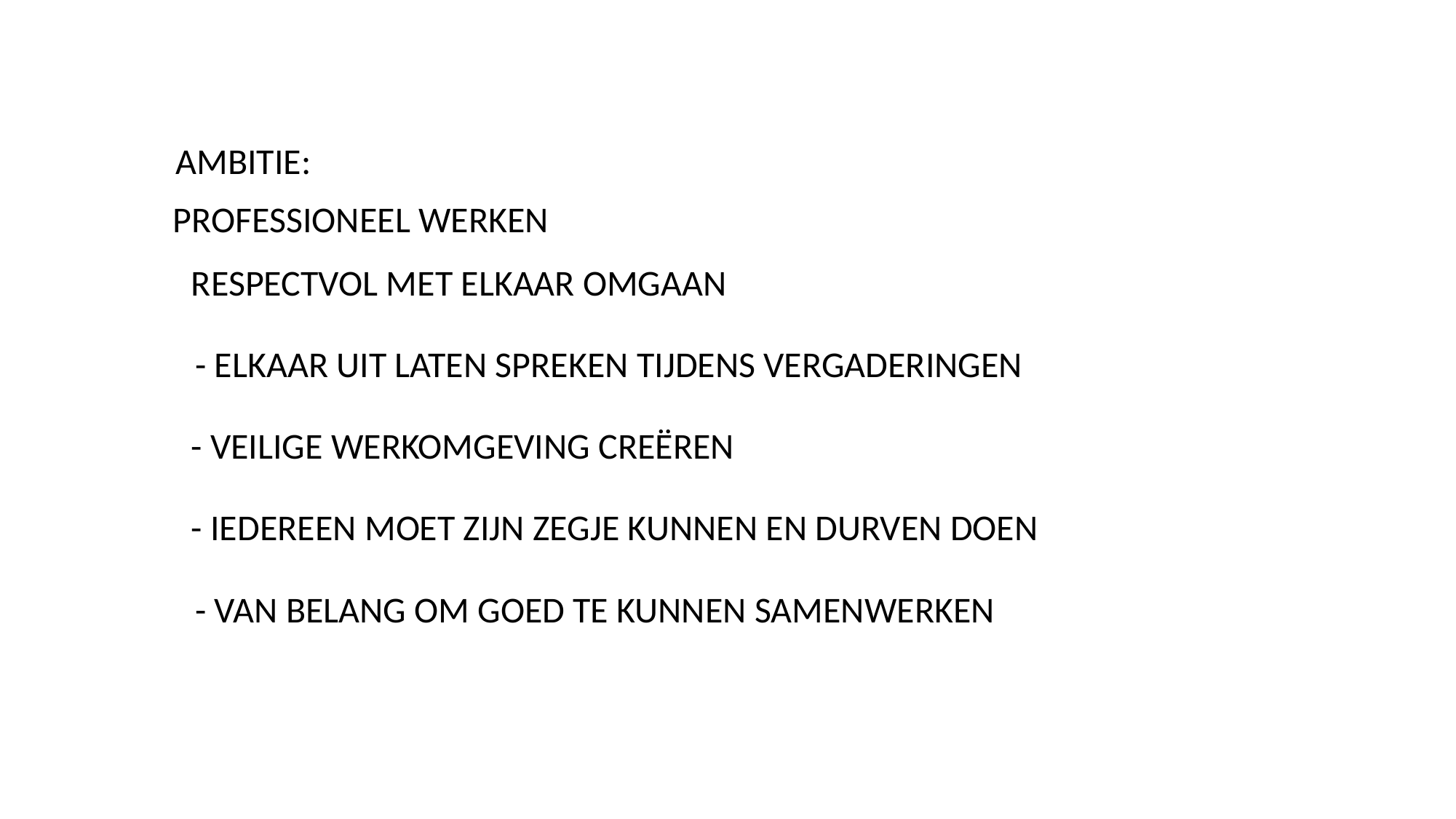

AMBITIE:
PROFESSIONEEL WERKEN
RESPECTVOL MET ELKAAR OMGAAN
- ELKAAR UIT LATEN SPREKEN TIJDENS VERGADERINGEN
- VEILIGE WERKOMGEVING CREËREN
- IEDEREEN MOET ZIJN ZEGJE KUNNEN EN DURVEN DOEN
- VAN BELANG OM GOED TE KUNNEN SAMENWERKEN